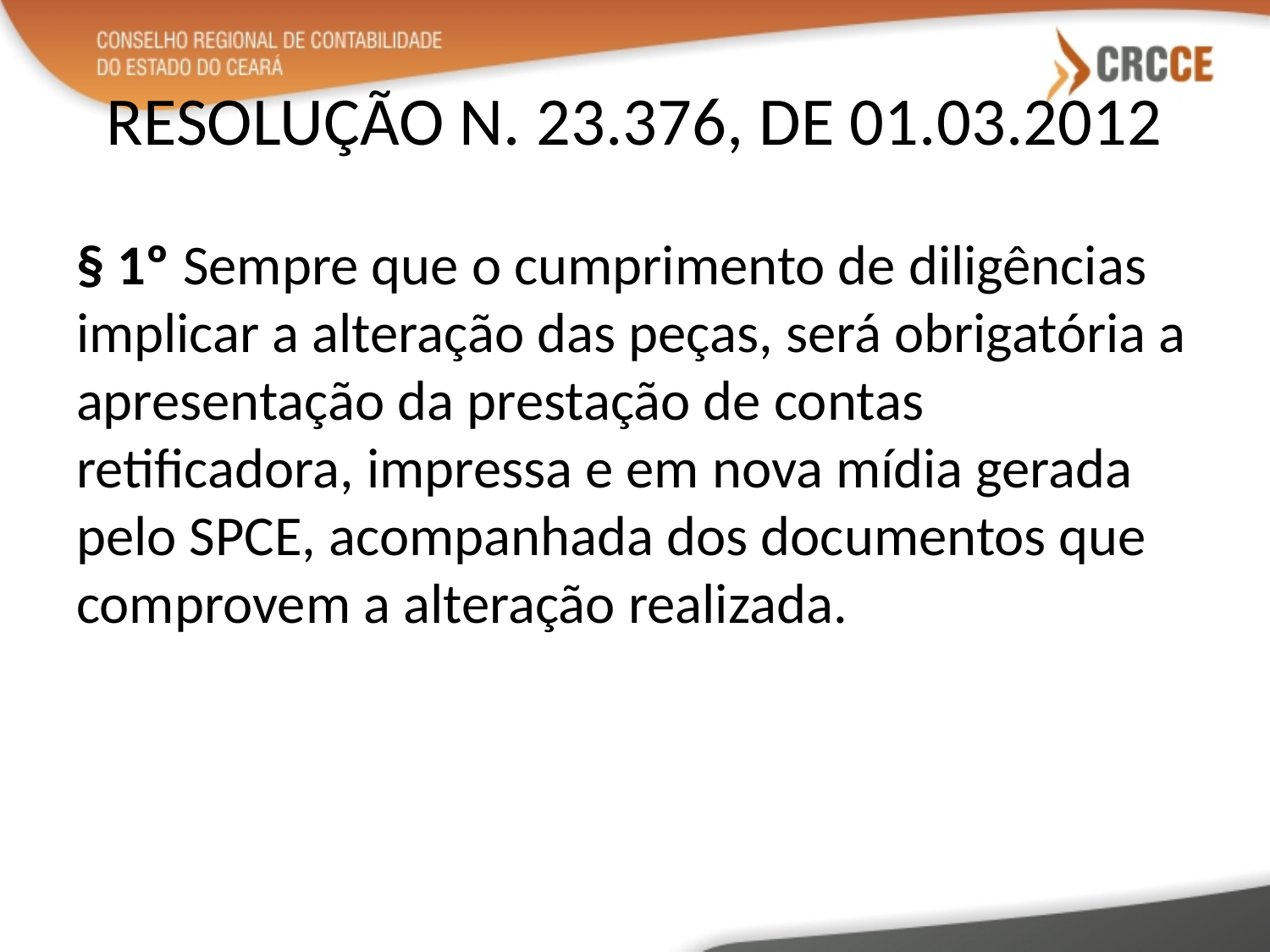

# RESOLUÇÃO N. 23.376, DE 01.03.2012
§ 1º Sempre que o cumprimento de diligências implicar a alteração das peças, será obrigatória a apresentação da prestação de contas retificadora, impressa e em nova mídia gerada pelo SPCE, acompanhada dos documentos que comprovem a alteração realizada.